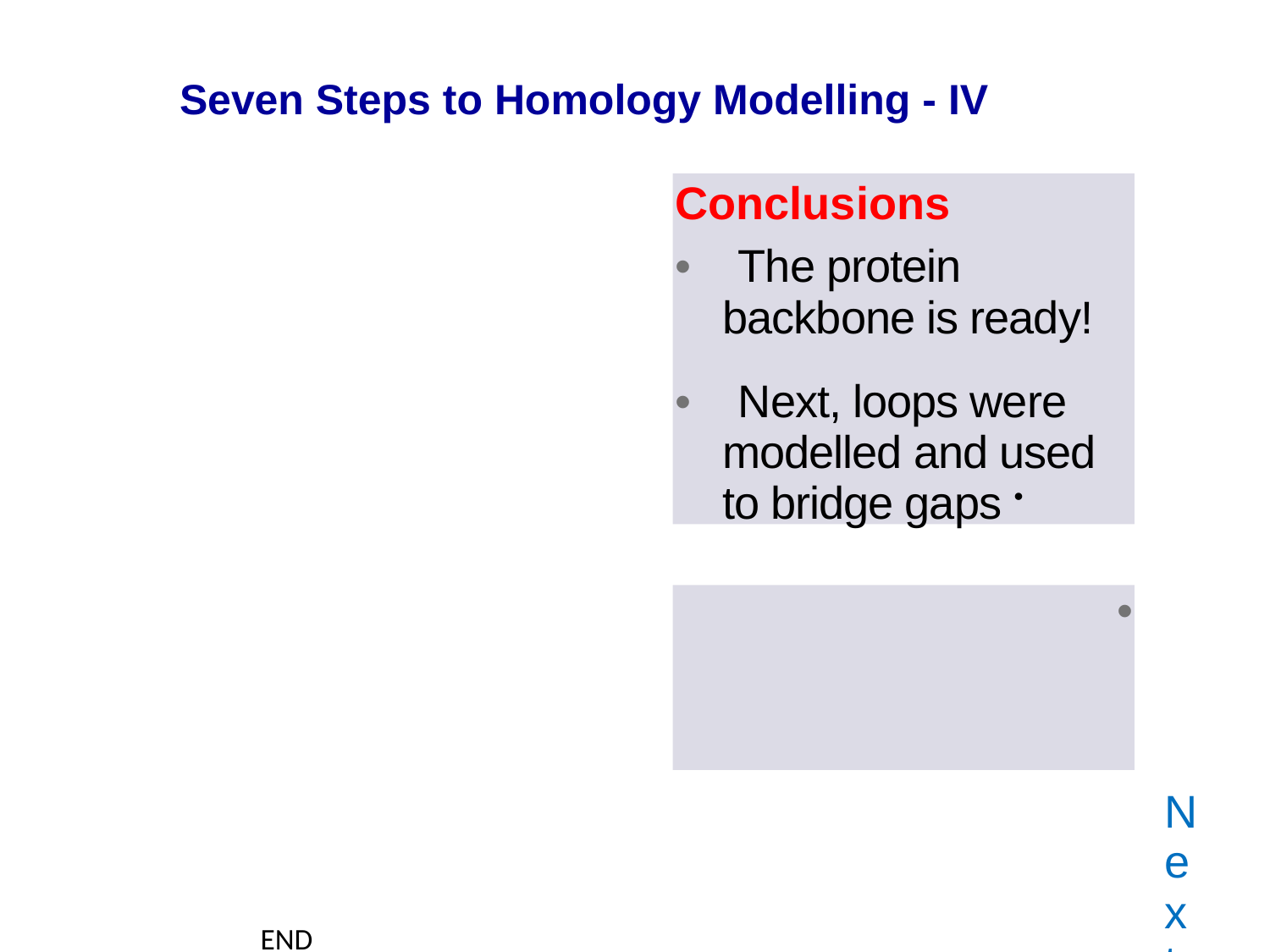

Seven Steps to Homology Modelling - IV
Conclusions
•    The protein backbone is ready!
•    Next, loops were modelled and used to bridge gaps •
•    Next step, using this backbone and loop choices, place the side-chains
END